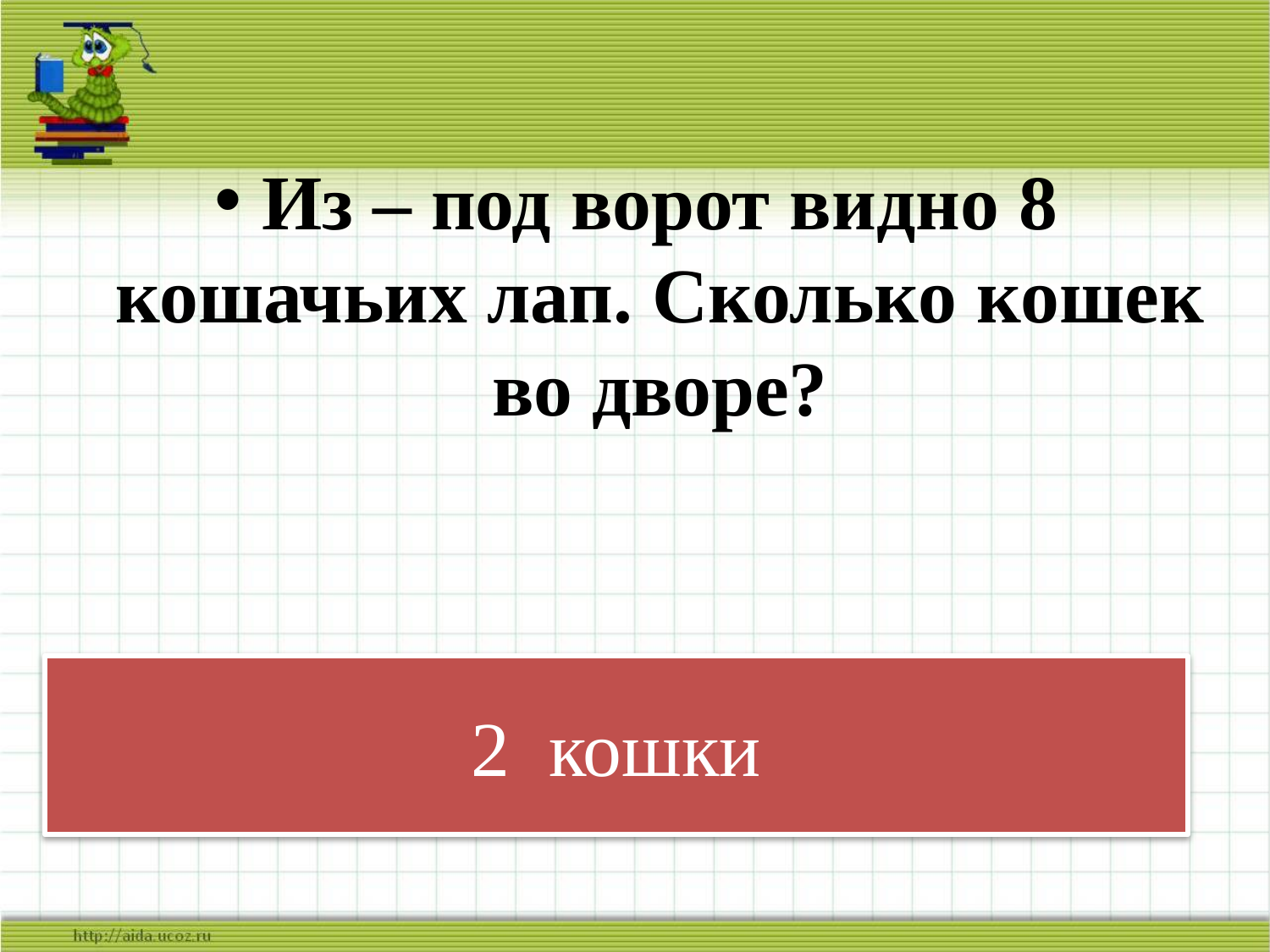

Из – под ворот видно 8 кошачьих лап. Сколько кошек во дворе?

# 2  кошки